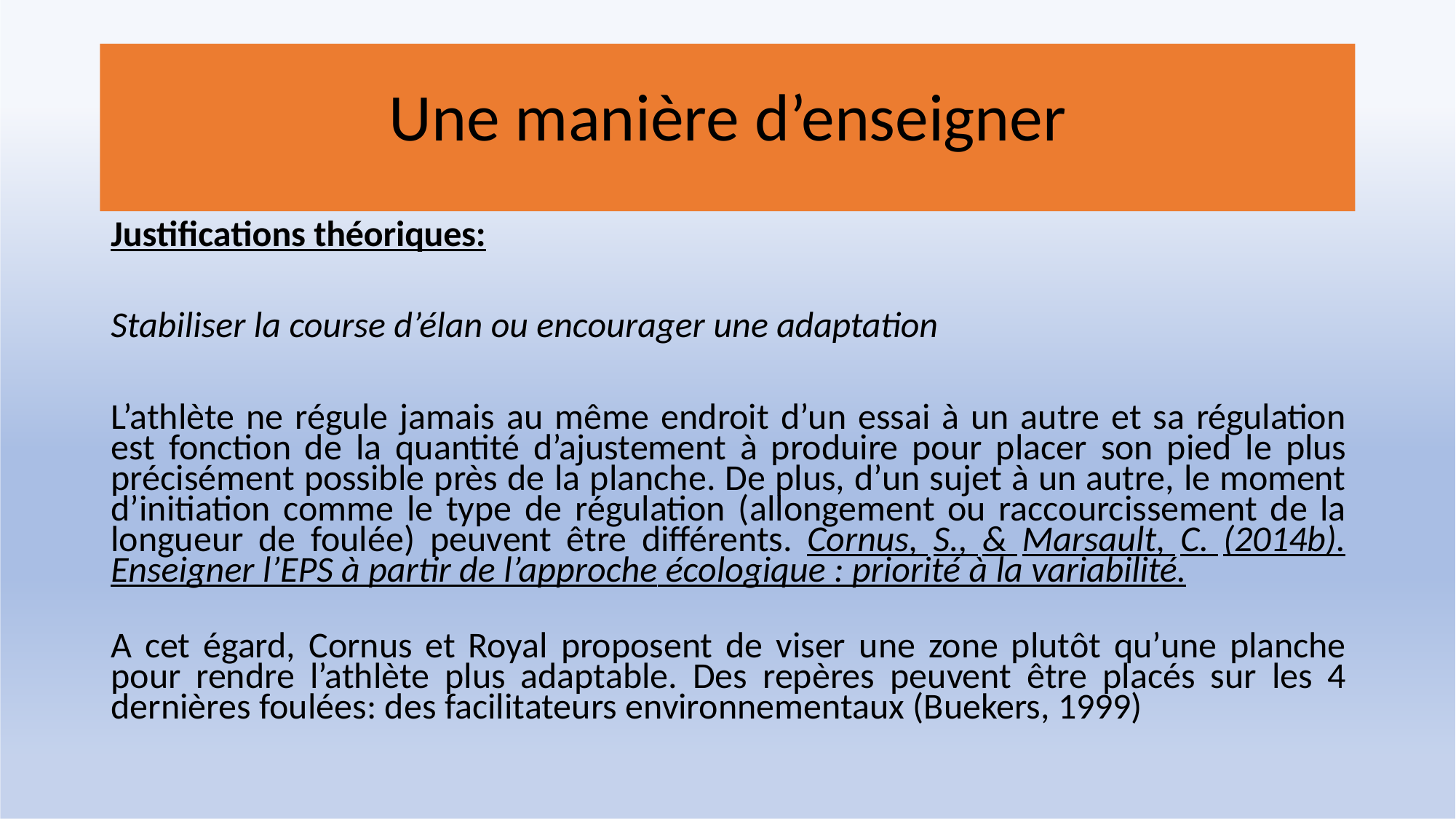

# Une manière d’enseigner
Justifications théoriques:

Stabiliser la course d’élan ou encourager une adaptation

L’athlète ne régule jamais au même endroit d’un essai à un autre et sa régulation est fonction de la quantité d’ajustement à produire pour placer son pied le plus précisément possible près de la planche. De plus, d’un sujet à un autre, le moment d’initiation comme le type de régulation (allongement ou raccourcissement de la longueur de foulée) peuvent être différents. Cornus, S., & Marsault, C. (2014b). Enseigner l’EPS à partir de l’approche écologique : priorité à la variabilité.

A cet égard, Cornus et Royal proposent de viser une zone plutôt qu’une planche pour rendre l’athlète plus adaptable. Des repères peuvent être placés sur les 4 dernières foulées: des facilitateurs environnementaux (Buekers, 1999)